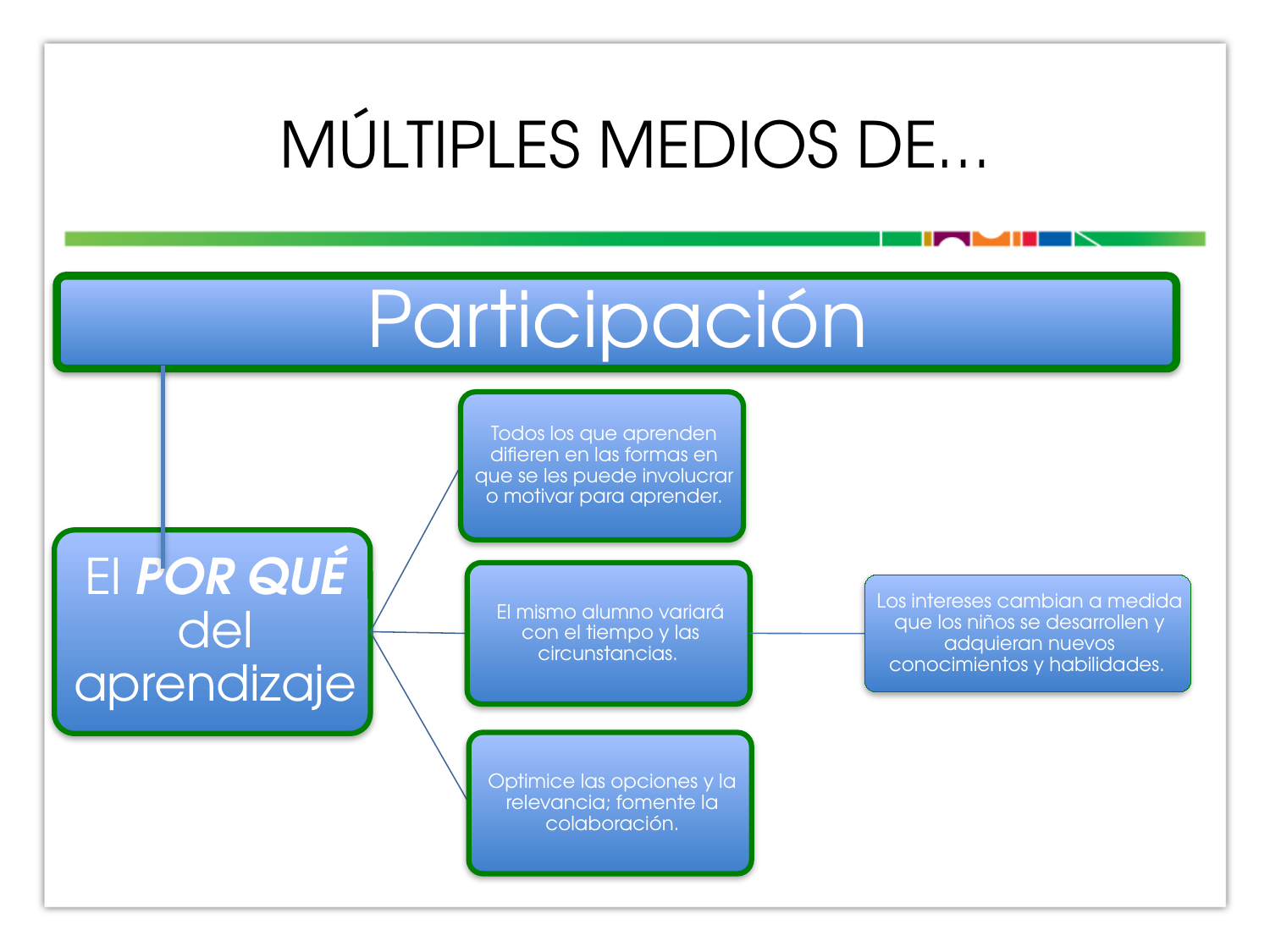

# Múltiples medios DE…
Participación
El POR QUÉ del aprendizaje

Todos los que aprenden difieren en las formas en que se les puede involucrar o motivar para aprender.

El mismo alumno variará con el tiempo y las circunstancias.

Los intereses cambian a medida que los niños se desarrollen y adquieran nuevos conocimientos y habilidades.

Optimice las opciones y la relevancia; fomente la colaboración.